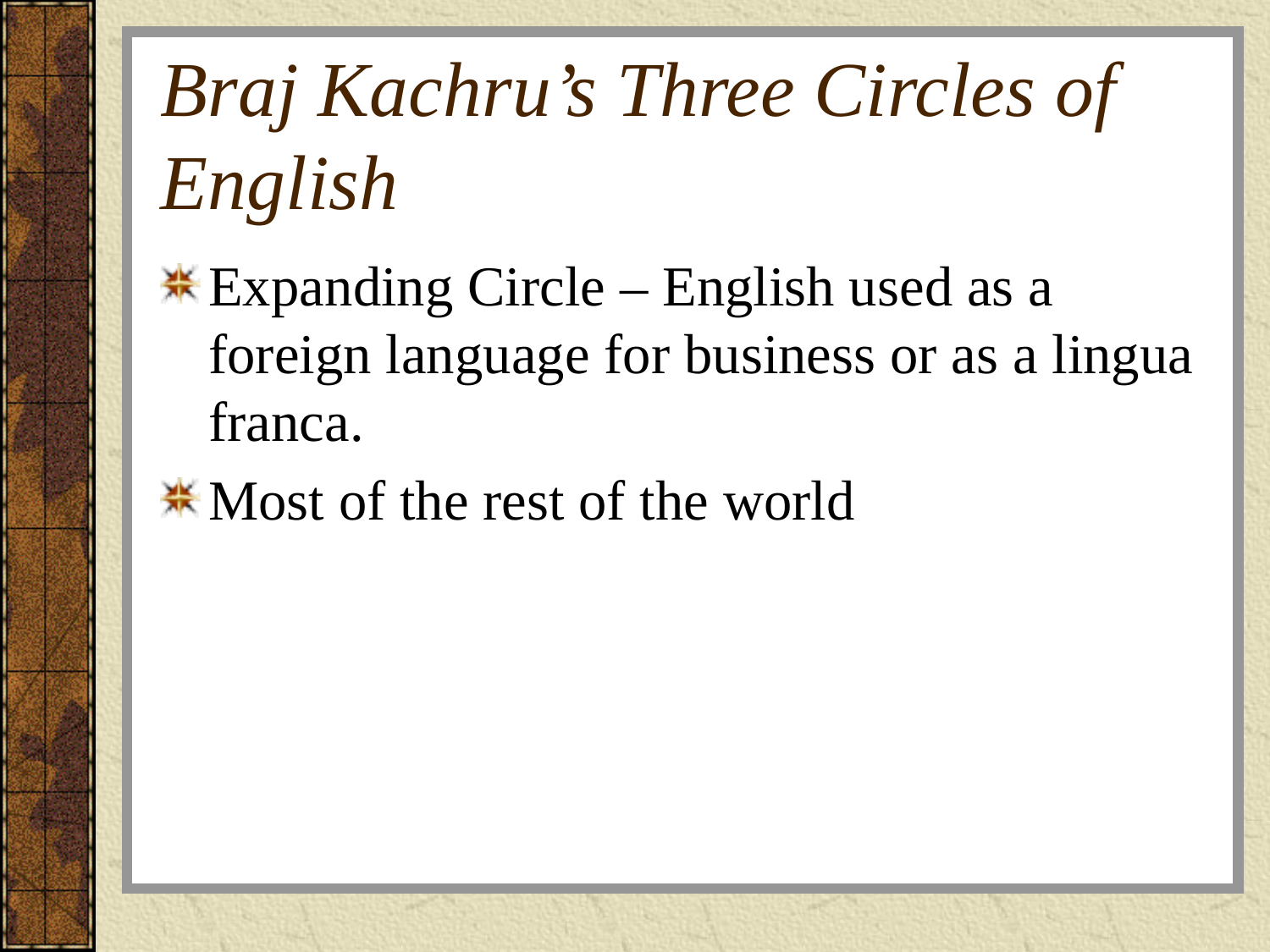

# Braj Kachru’s Three Circles of English
Expanding Circle – English used as a foreign language for business or as a lingua franca.
Most of the rest of the world